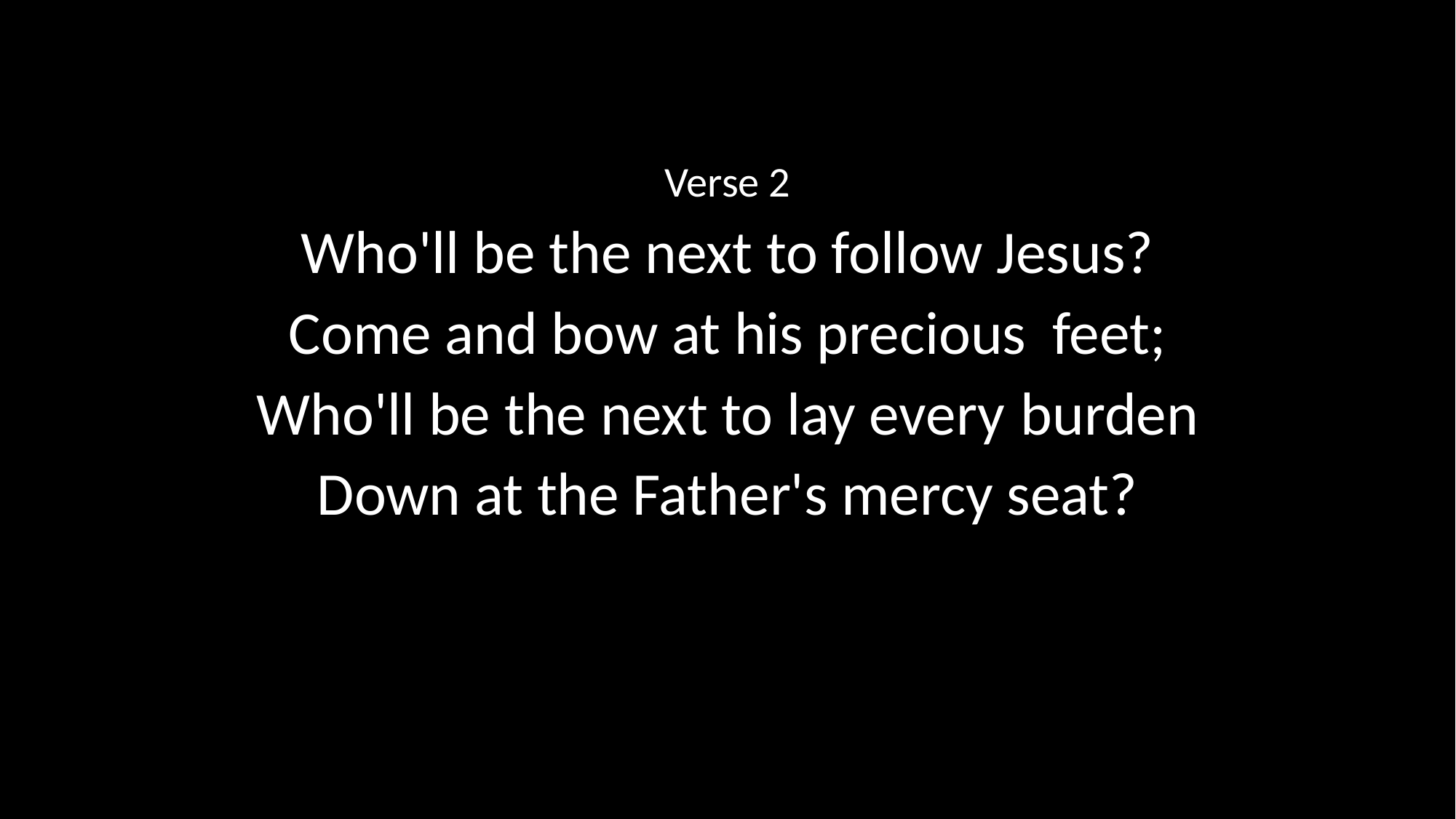

Verse 2
Who'll be the next to follow Jesus?
Come and bow at his precious 	feet;
Who'll be the next to lay every 	burden
Down at the Father's mercy seat?